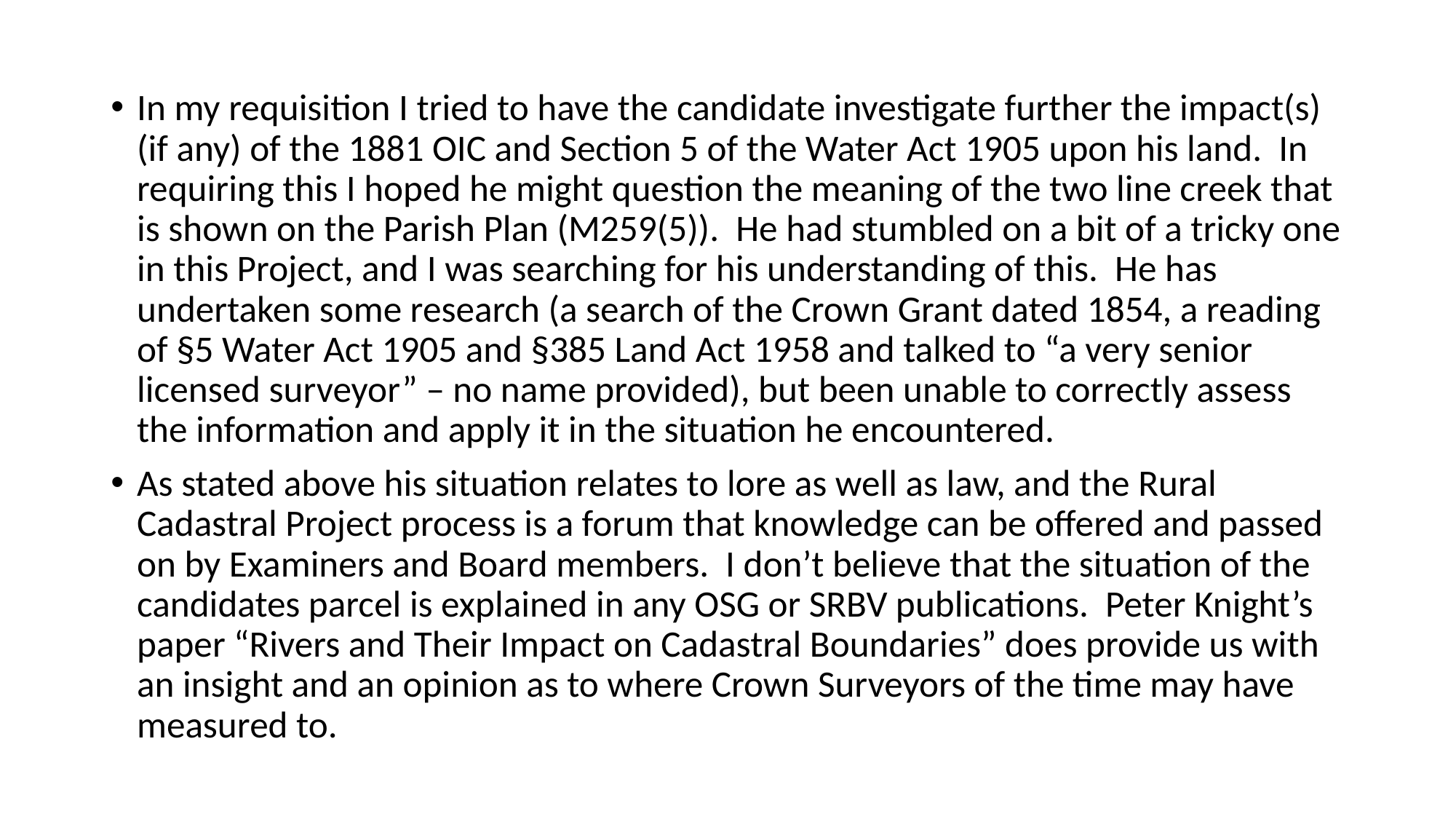

#
In my requisition I tried to have the candidate investigate further the impact(s) (if any) of the 1881 OIC and Section 5 of the Water Act 1905 upon his land.  In requiring this I hoped he might question the meaning of the two line creek that is shown on the Parish Plan (M259(5)).  He had stumbled on a bit of a tricky one in this Project, and I was searching for his understanding of this.  He has undertaken some research (a search of the Crown Grant dated 1854, a reading of §5 Water Act 1905 and §385 Land Act 1958 and talked to “a very senior licensed surveyor” – no name provided), but been unable to correctly assess the information and apply it in the situation he encountered.
As stated above his situation relates to lore as well as law, and the Rural Cadastral Project process is a forum that knowledge can be offered and passed on by Examiners and Board members.  I don’t believe that the situation of the candidates parcel is explained in any OSG or SRBV publications.  Peter Knight’s paper “Rivers and Their Impact on Cadastral Boundaries” does provide us with an insight and an opinion as to where Crown Surveyors of the time may have measured to.